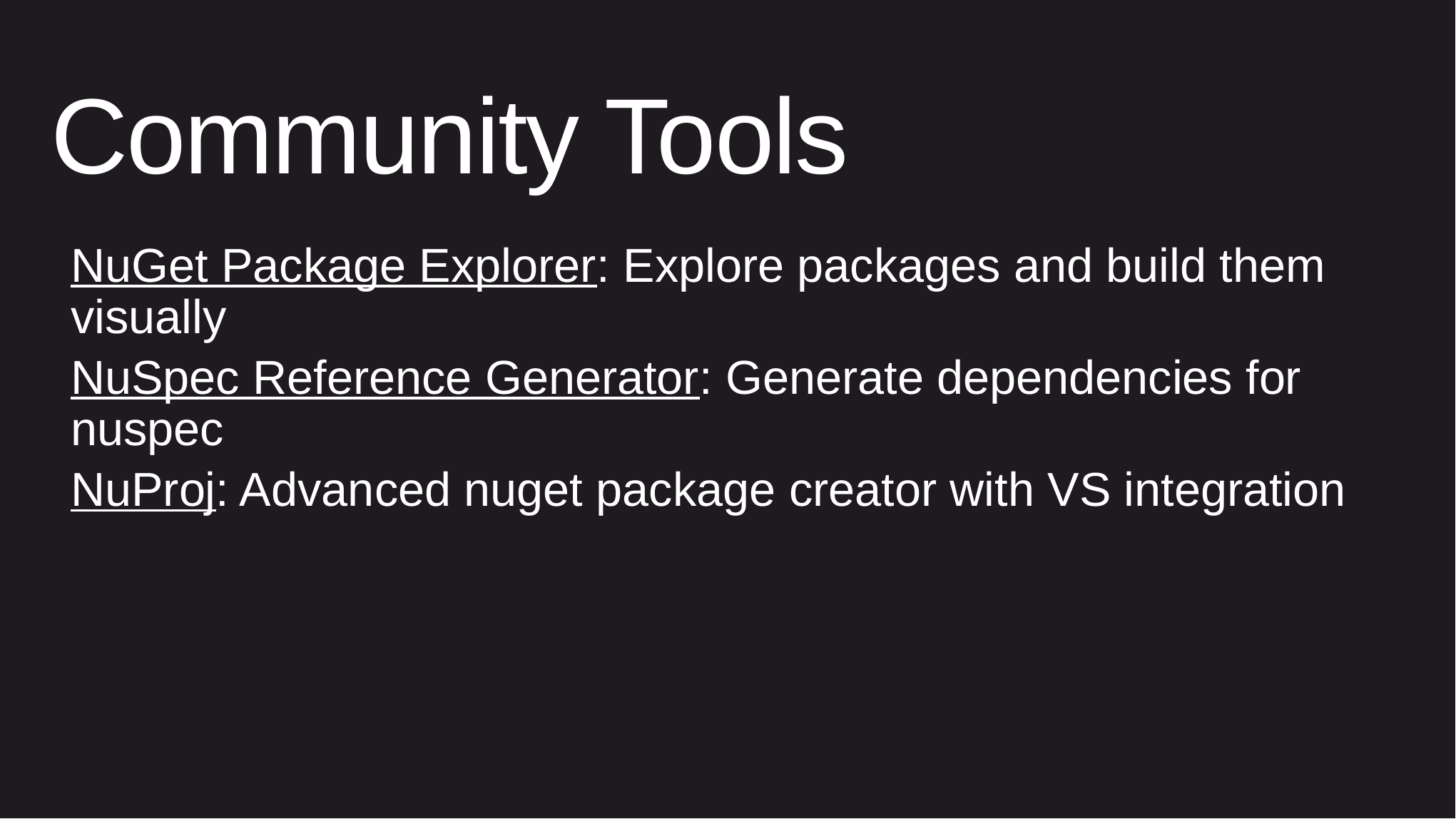

# Community Tools
NuGet Package Explorer: Explore packages and build them visually
NuSpec Reference Generator: Generate dependencies for nuspec
NuProj: Advanced nuget package creator with VS integration